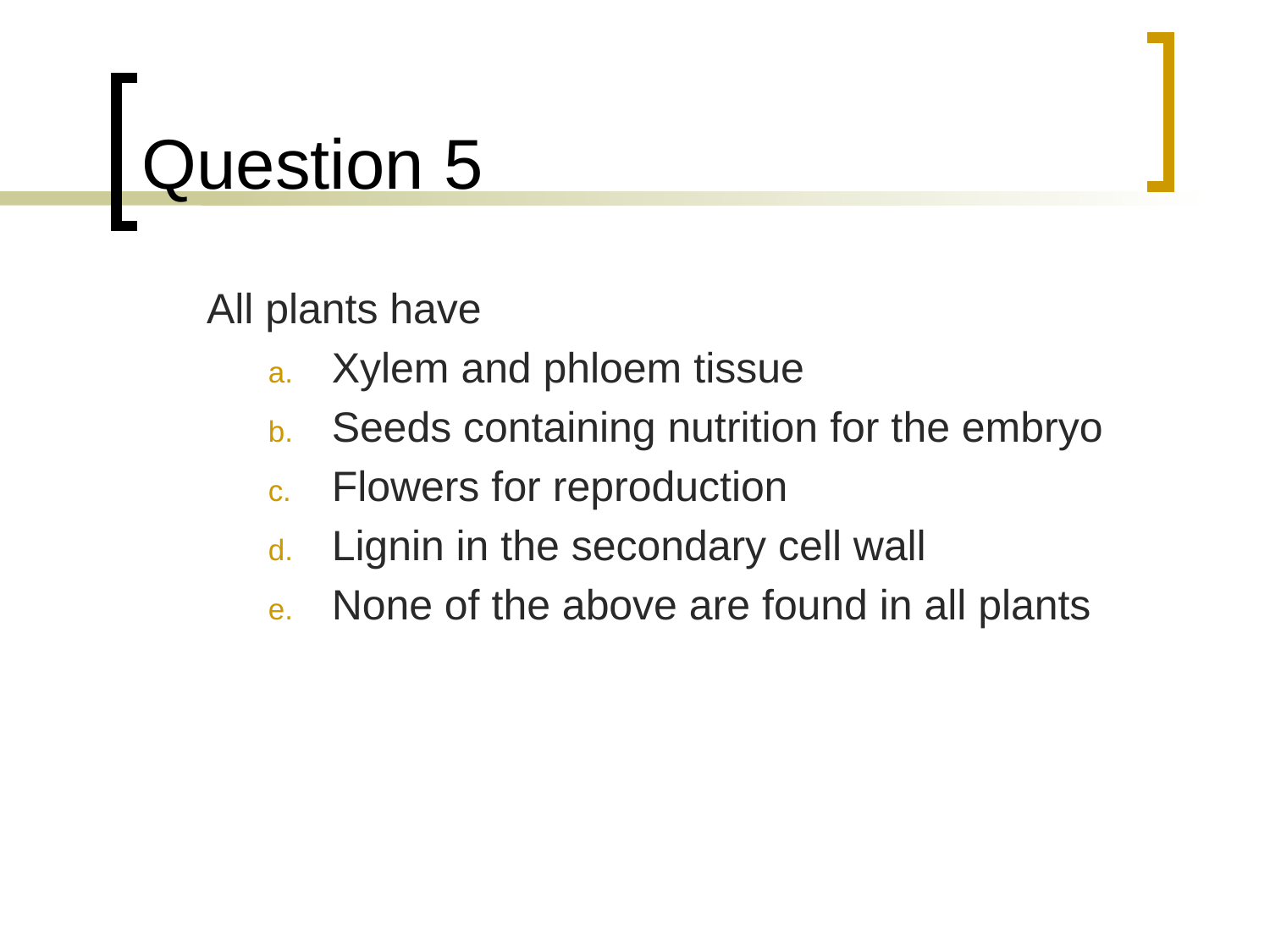

# Question 5
	All plants have
Xylem and phloem tissue
Seeds containing nutrition for the embryo
Flowers for reproduction
Lignin in the secondary cell wall
None of the above are found in all plants